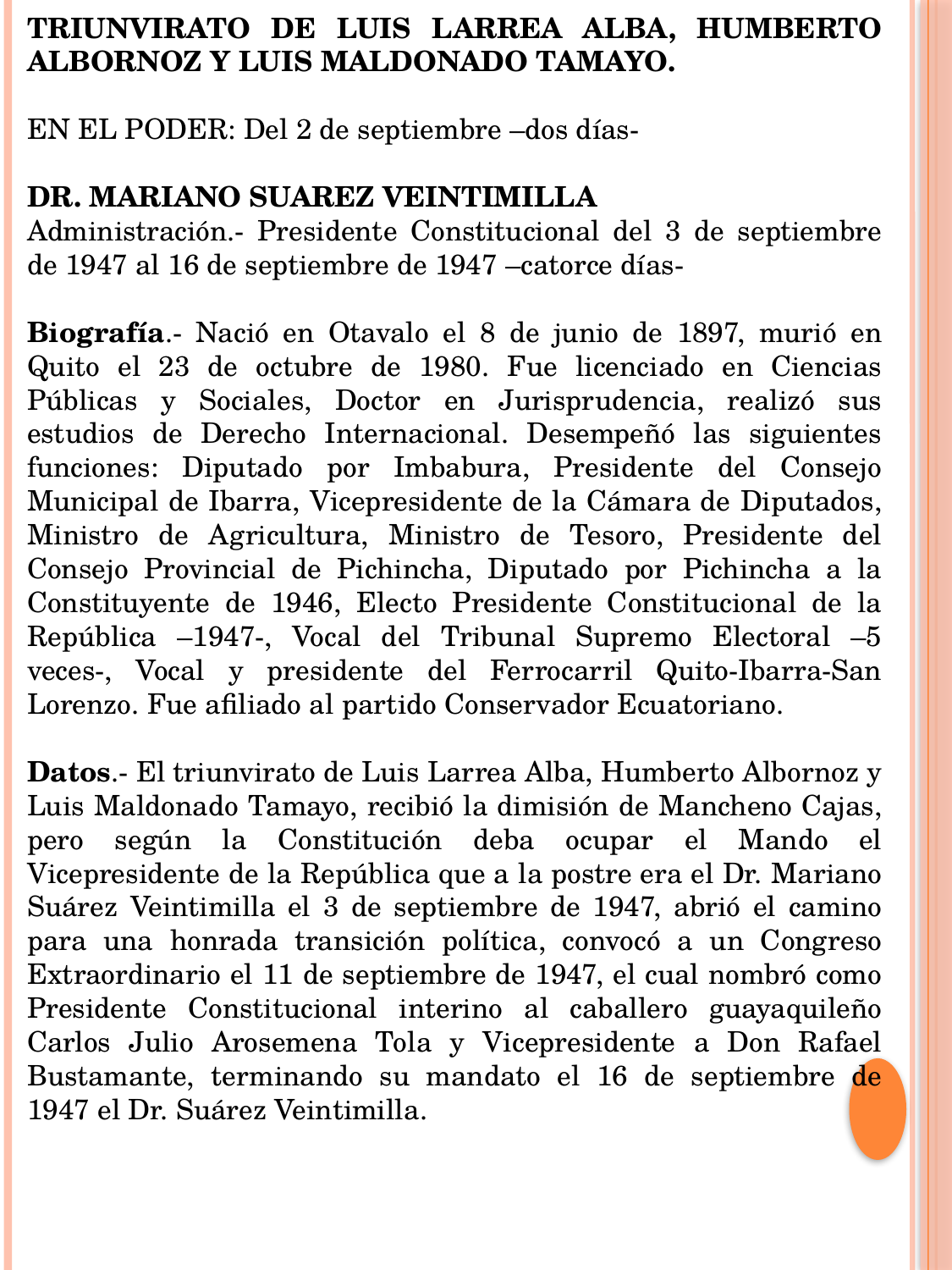

TRIUNVIRATO DE LUIS LARREA ALBA, HUMBERTO ALBORNOZ Y LUIS MALDONADO TAMAYO.

EN EL PODER: Del 2 de septiembre –dos días-

DR. MARIANO SUAREZ VEINTIMILLA
Administración.- Presidente Constitucional del 3 de septiembre de 1947 al 16 de septiembre de 1947 –catorce días-

Biografía.- Nació en Otavalo el 8 de junio de 1897, murió en Quito el 23 de octubre de 1980. Fue licenciado en Ciencias Públicas y Sociales, Doctor en Jurisprudencia, realizó sus estudios de Derecho Internacional. Desempeñó las siguientes funciones: Diputado por Imbabura, Presidente del Consejo Municipal de Ibarra, Vicepresidente de la Cámara de Diputados, Ministro de Agricultura, Ministro de Tesoro, Presidente del Consejo Provincial de Pichincha, Diputado por Pichincha a la Constituyente de 1946, Electo Presidente Constitucional de la República –1947-, Vocal del Tribunal Supremo Electoral –5 veces-, Vocal y presidente del Ferrocarril Quito-Ibarra-San Lorenzo. Fue afiliado al partido Conservador Ecuatoriano.

Datos.- El triunvirato de Luis Larrea Alba, Humberto Albornoz y Luis Maldonado Tamayo, recibió la dimisión de Mancheno Cajas, pero según la Constitución deba ocupar el Mando el Vicepresidente de la República que a la postre era el Dr. Mariano Suárez Veintimilla el 3 de septiembre de 1947, abrió el camino para una honrada transición política, convocó a un Congreso Extraordinario el 11 de septiembre de 1947, el cual nombró como Presidente Constitucional interino al caballero guayaquileño Carlos Julio Arosemena Tola y Vicepresidente a Don Rafael Bustamante, terminando su mandato el 16 de septiembre de 1947 el Dr. Suárez Veintimilla.